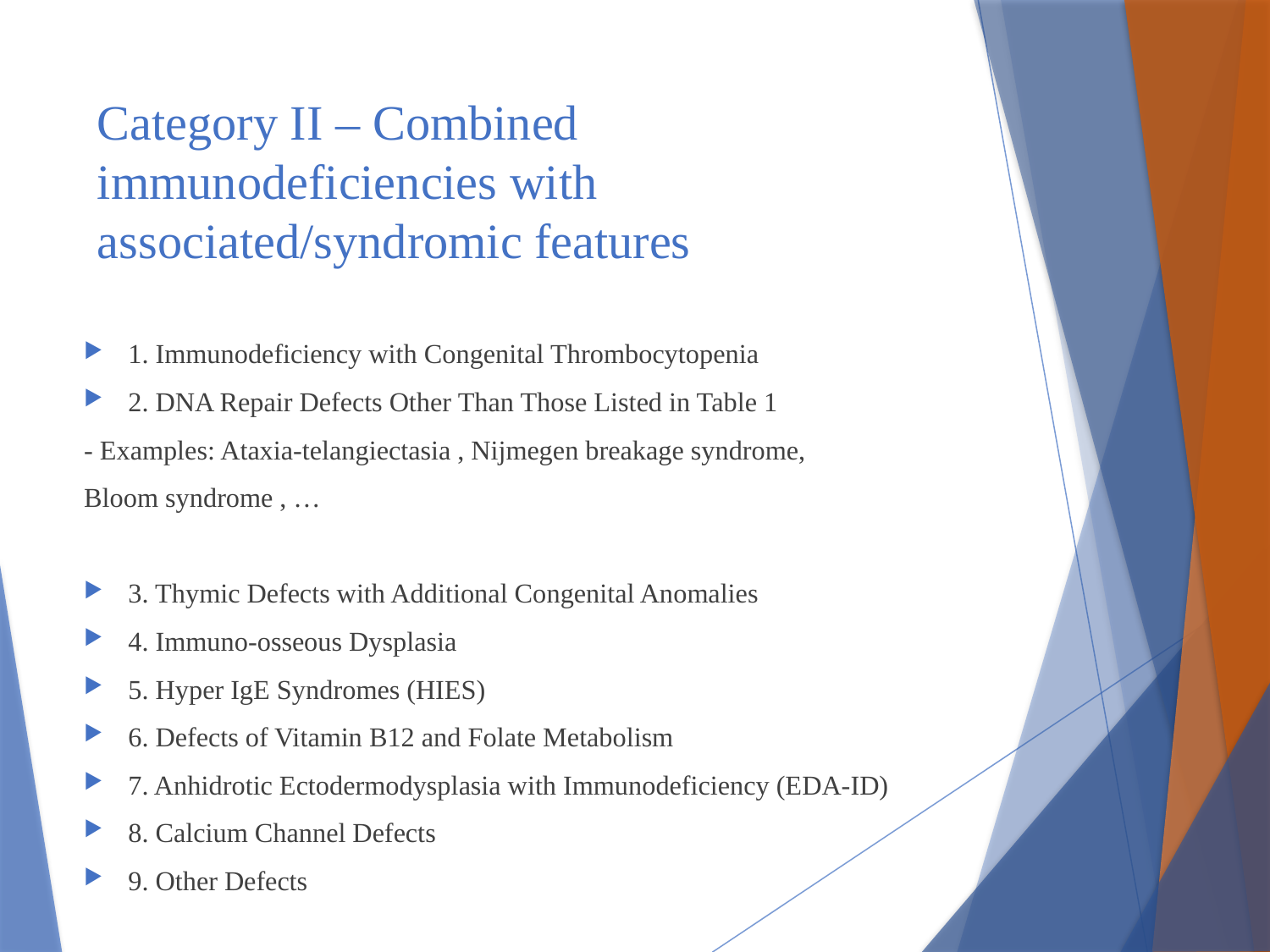

# Category II – Combined immunodeficiencies with associated/syndromic features
1. Immunodeficiency with Congenital Thrombocytopenia
2. DNA Repair Defects Other Than Those Listed in Table 1
- Examples: Ataxia-telangiectasia , Nijmegen breakage syndrome,
Bloom syndrome , …

3. Thymic Defects with Additional Congenital Anomalies
4. Immuno-osseous Dysplasia
5. Hyper IgE Syndromes (HIES)
6. Defects of Vitamin B12 and Folate Metabolism
7. Anhidrotic Ectodermodysplasia with Immunodeficiency (EDA-ID)
8. Calcium Channel Defects
9. Other Defects